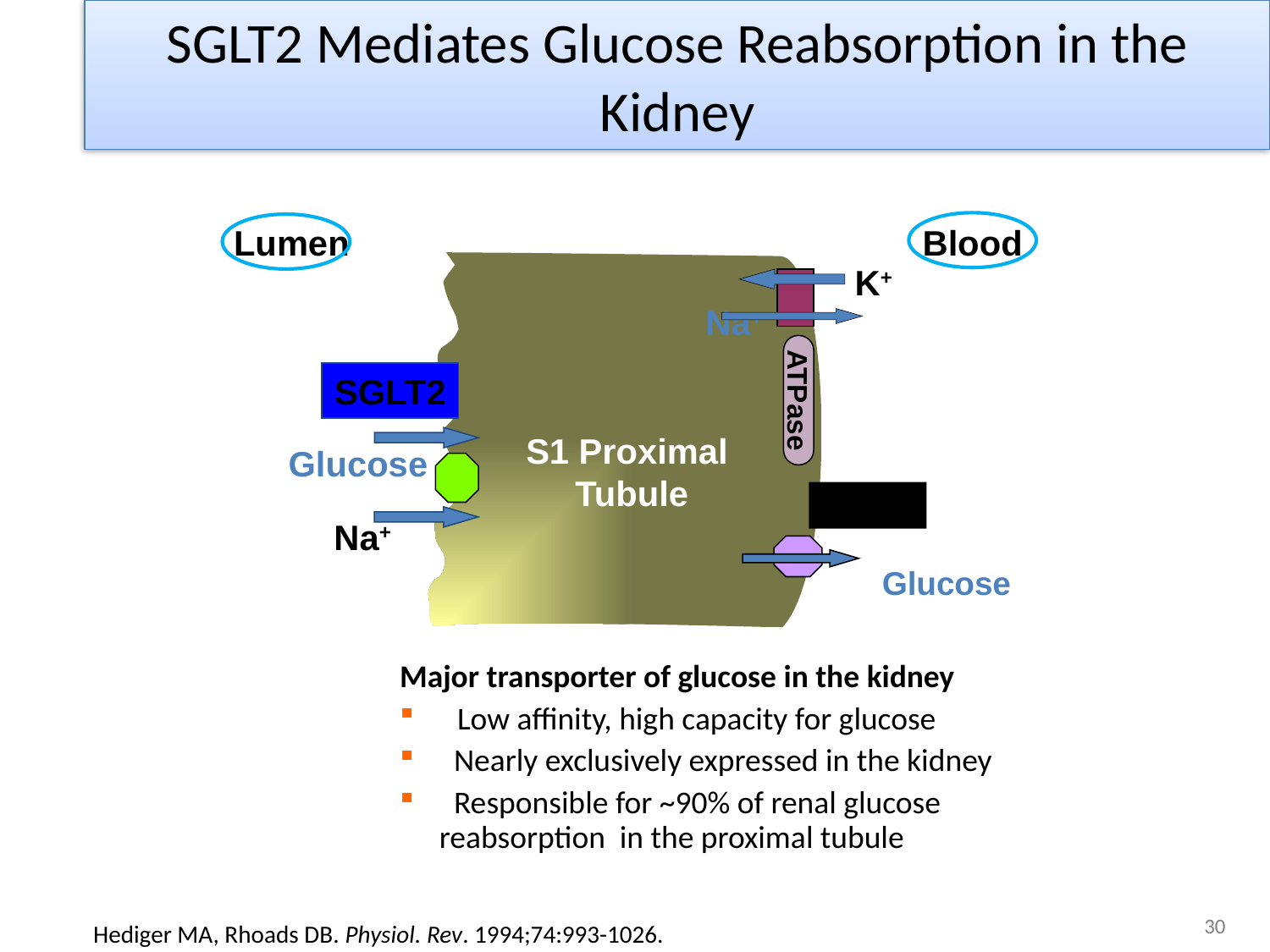

# SGLT2 Mediates Glucose Reabsorption in the Kidney

Lumen

Blood
K+

Na+
ATPase

SGLT2

Glucose

S1 Proximal
Tubule

Na+
GLUT2
Glucose

Major transporter of glucose in the kidney
  Low affinity, high capacity for glucose
  Nearly exclusively expressed in the kidney
  Responsible for ~90% of renal glucose reabsorption  in the proximal tubule
30
Hediger MA, Rhoads DB. Physiol. Rev. 1994;74:993-1026.